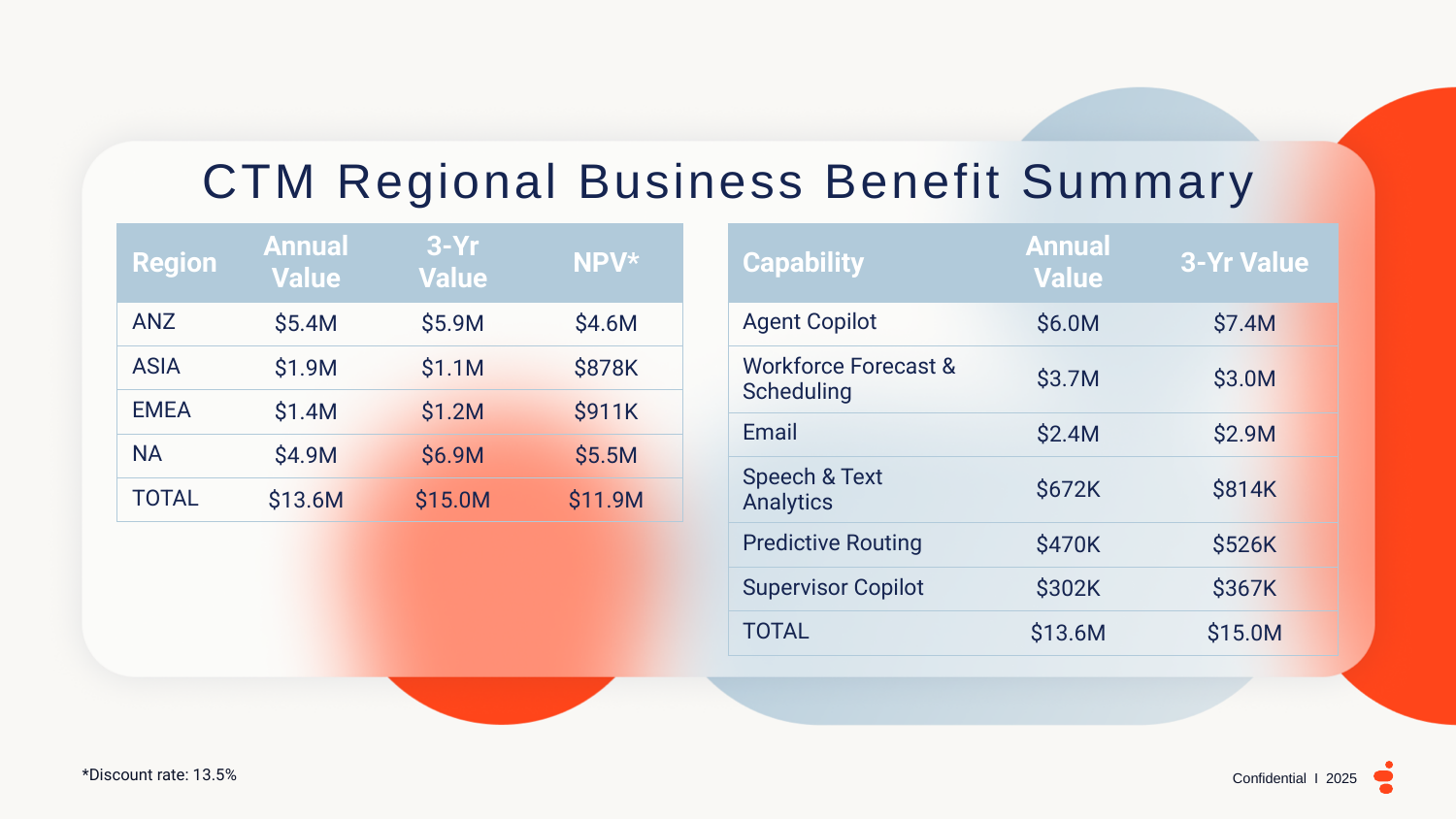

CTM Regional Business Benefit Summary
| Region | Annual Value | 3-Yr Value | NPV\* |
| --- | --- | --- | --- |
| ANZ | $5.4M | $5.9M | $4.6M |
| ASIA | $1.9M | $1.1M | $878K |
| EMEA | $1.4M | $1.2M | $911K |
| NA | $4.9M | $6.9M | $5.5M |
| TOTAL | $13.6M | $15.0M | $11.9M |
| Capability | Annual Value | 3-Yr Value |
| --- | --- | --- |
| Agent Copilot | $6.0M | $7.4M |
| Workforce Forecast & Scheduling | $3.7M | $3.0M |
| Email | $2.4M | $2.9M |
| Speech & Text Analytics | $672K | $814K |
| Predictive Routing | $470K | $526K |
| Supervisor Copilot | $302K | $367K |
| TOTAL | $13.6M | $15.0M |
*Discount rate: 13.5%